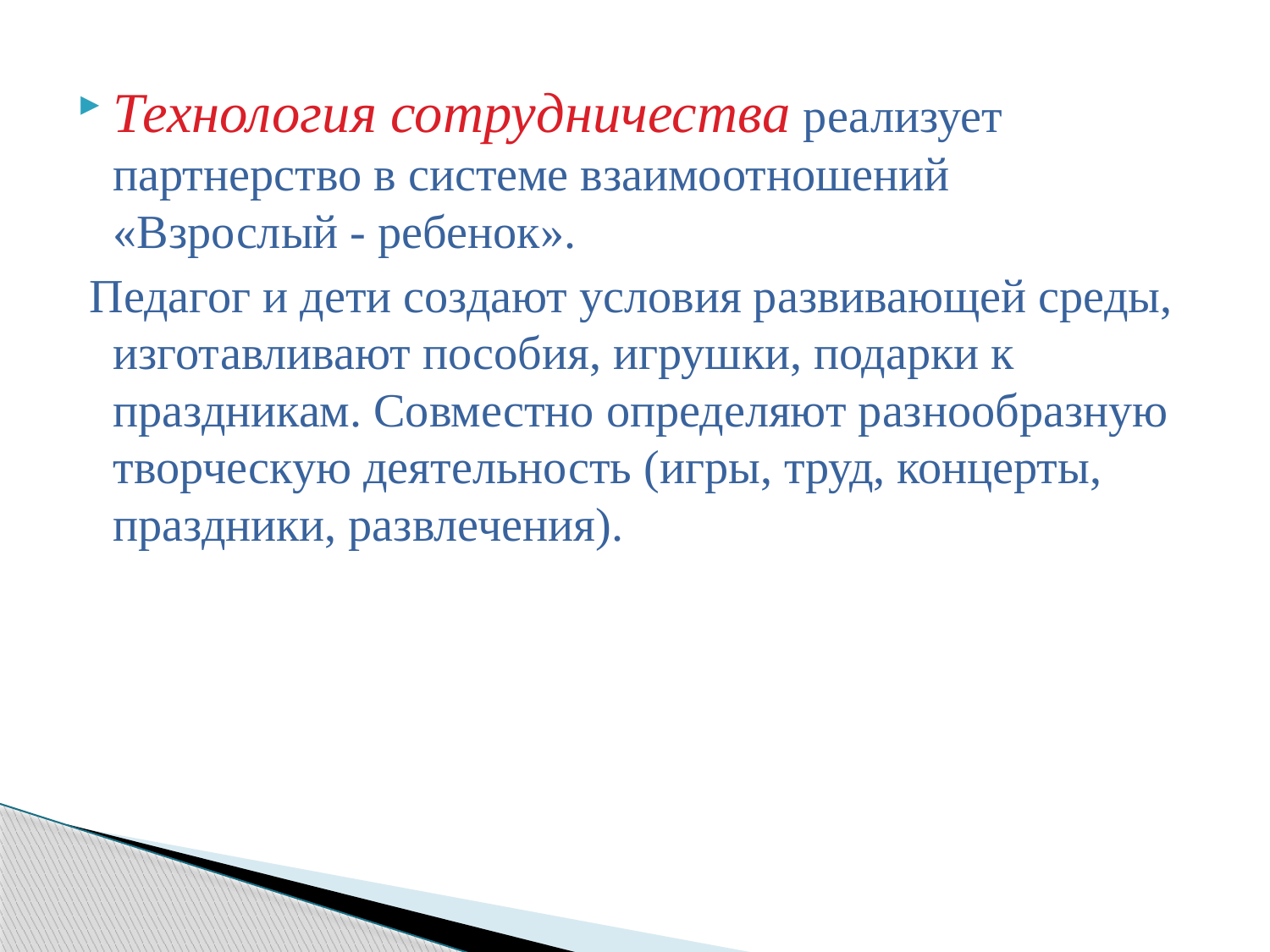

Технология сотрудничества реализует партнерство в системе взаимоотношений «Взрослый - ребенок».
 Педагог и дети создают условия развивающей среды, изготавливают пособия, игрушки, подарки к праздникам. Совместно определяют разнообразную творческую деятельность (игры, труд, концерты, праздники, развлечения).